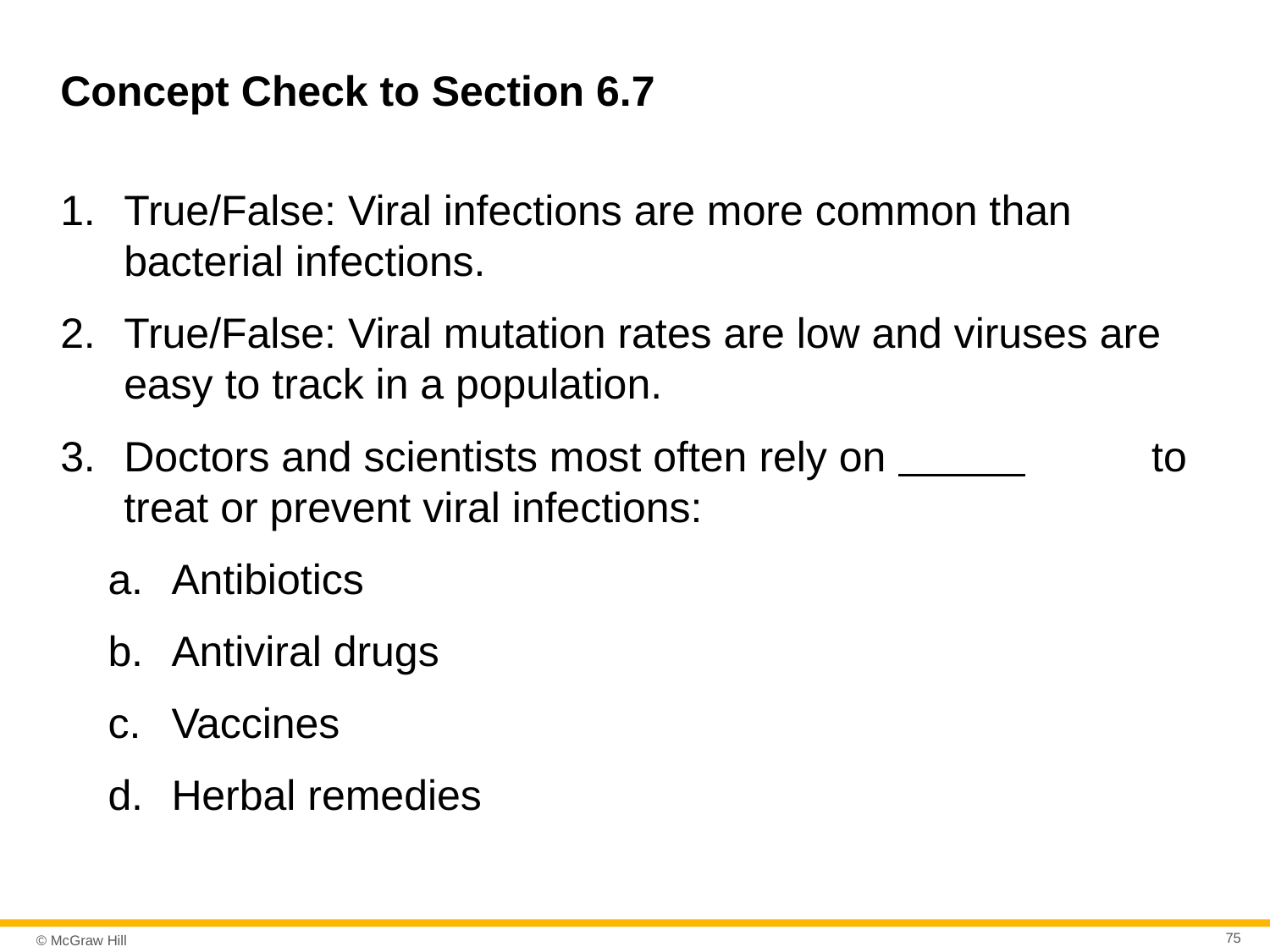

# Concept Check to Section 6.7
True/False: Viral infections are more common than bacterial infections.
True/False: Viral mutation rates are low and viruses are easy to track in a population.
Doctors and scientists most often rely on Blank 	 to treat or prevent viral infections:
Antibiotics
Antiviral drugs
Vaccines
Herbal remedies